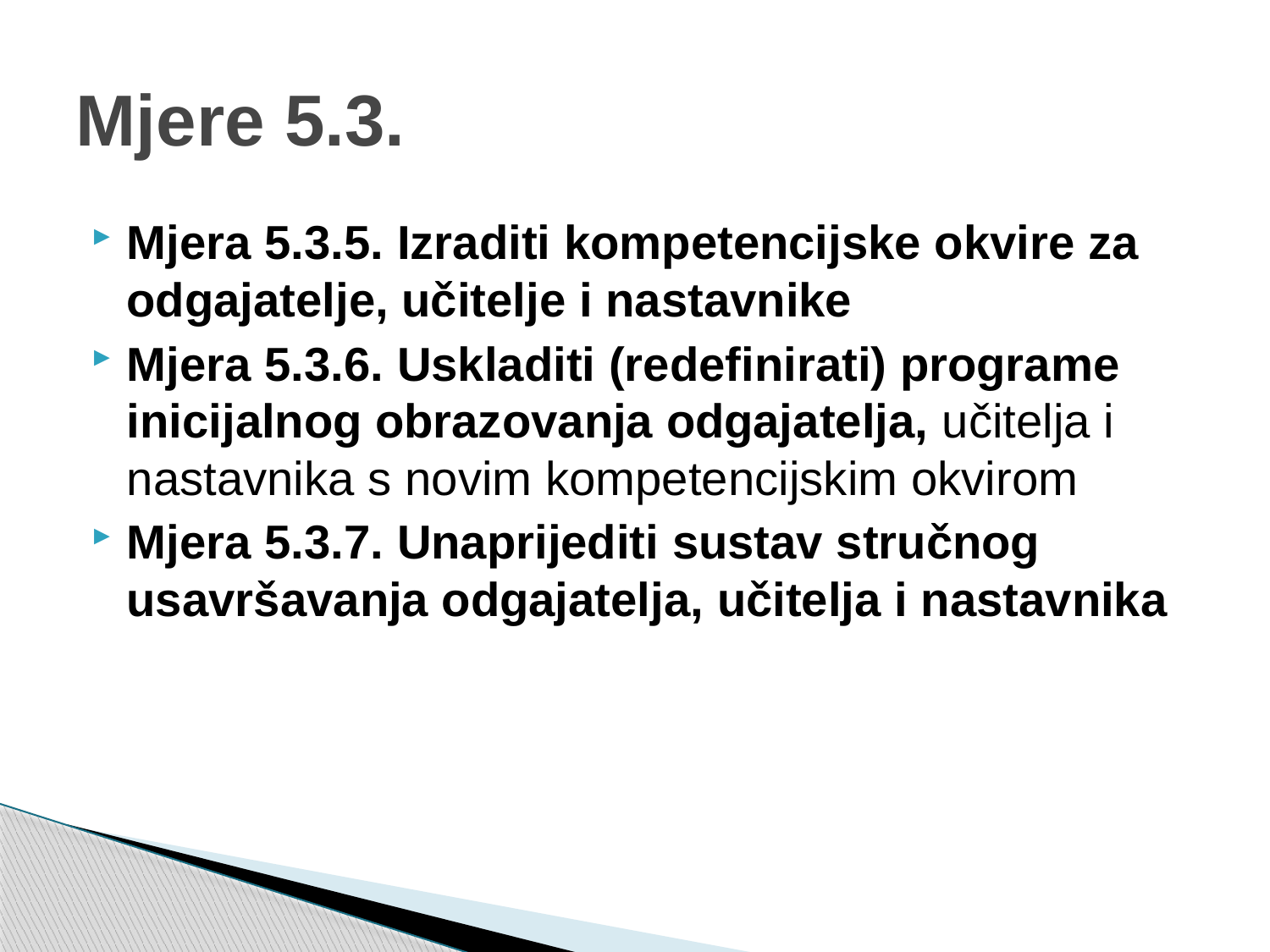

# Mjere 5.3.
Mjera 5.3.5. Izraditi kompetencijske okvire za odgajatelje, učitelje i nastavnike
Mjera 5.3.6. Uskladiti (redefinirati) programe inicijalnog obrazovanja odgajatelja, učitelja i nastavnika s novim kompetencijskim okvirom
Mjera 5.3.7. Unaprijediti sustav stručnog usavršavanja odgajatelja, učitelja i nastavnika